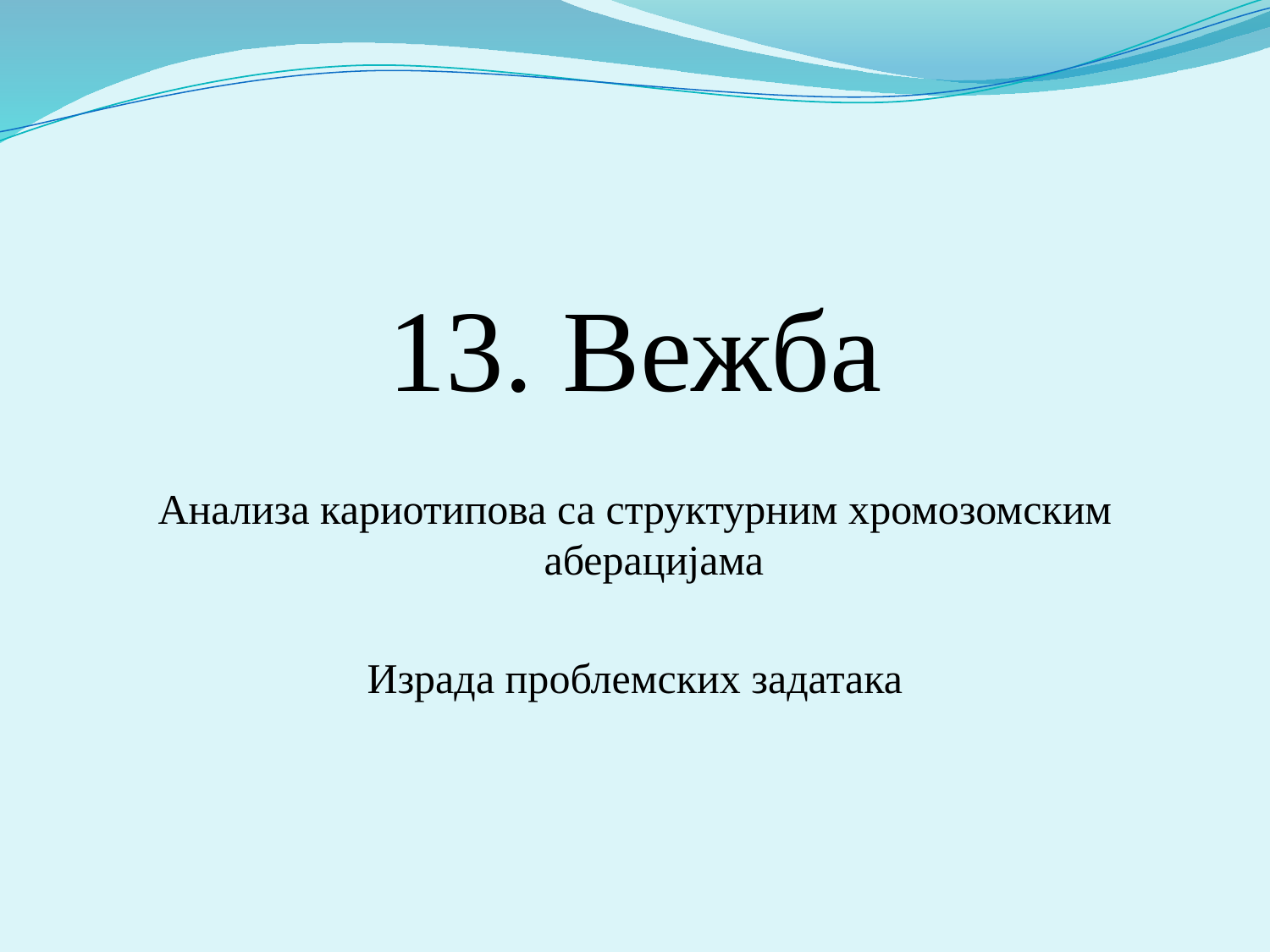

13. Вежба

Анализа кариотипова са структурним хромозомским аберацијама

Израда проблемских задатака